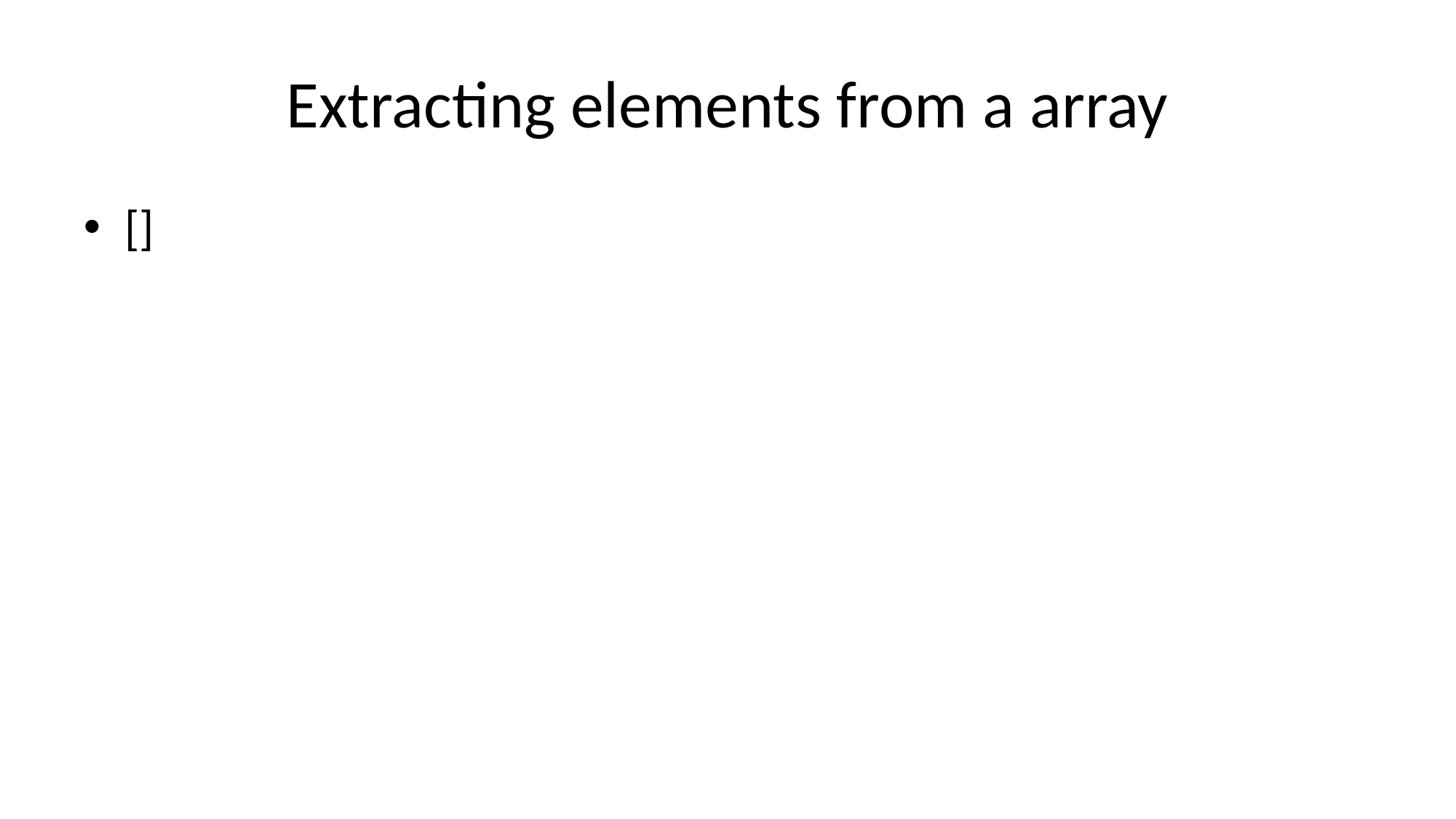

# Extracting elements from a array
[]